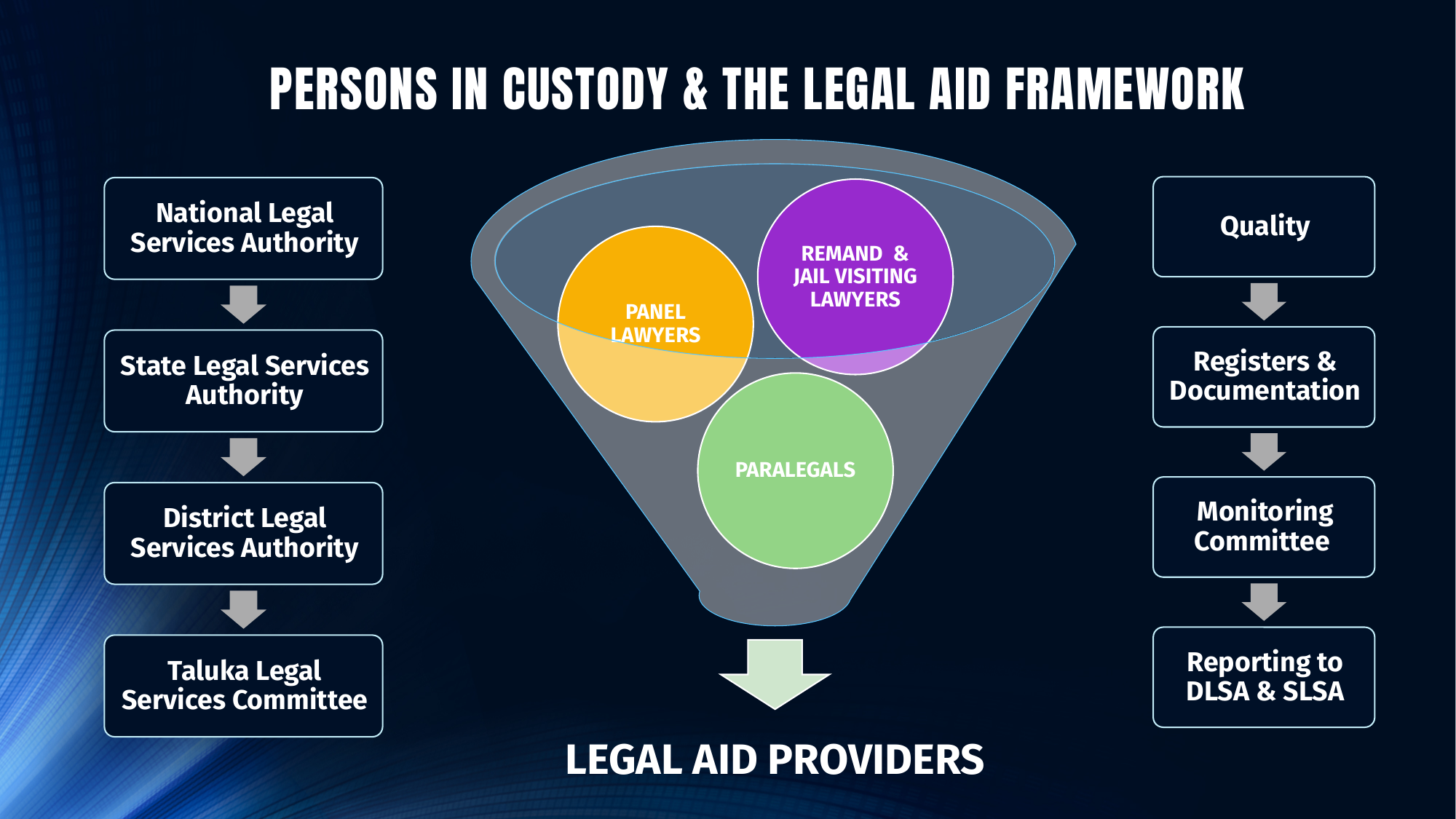

# PERSONS IN CUSTODY & THE LEGAL AID FRAMEWORK
LEGAL AID PROVIDERS
PARALEGALS
PANEL LAWYERS
REMAND  & JAIL VISITING LAWYERS
Quality

Registers & Documentation

Monitoring Committee

Reporting to DLSA & SLSA
National Legal Services Authority

State Legal Services Authority

District Legal Services Authority

Taluka Legal Services Committee